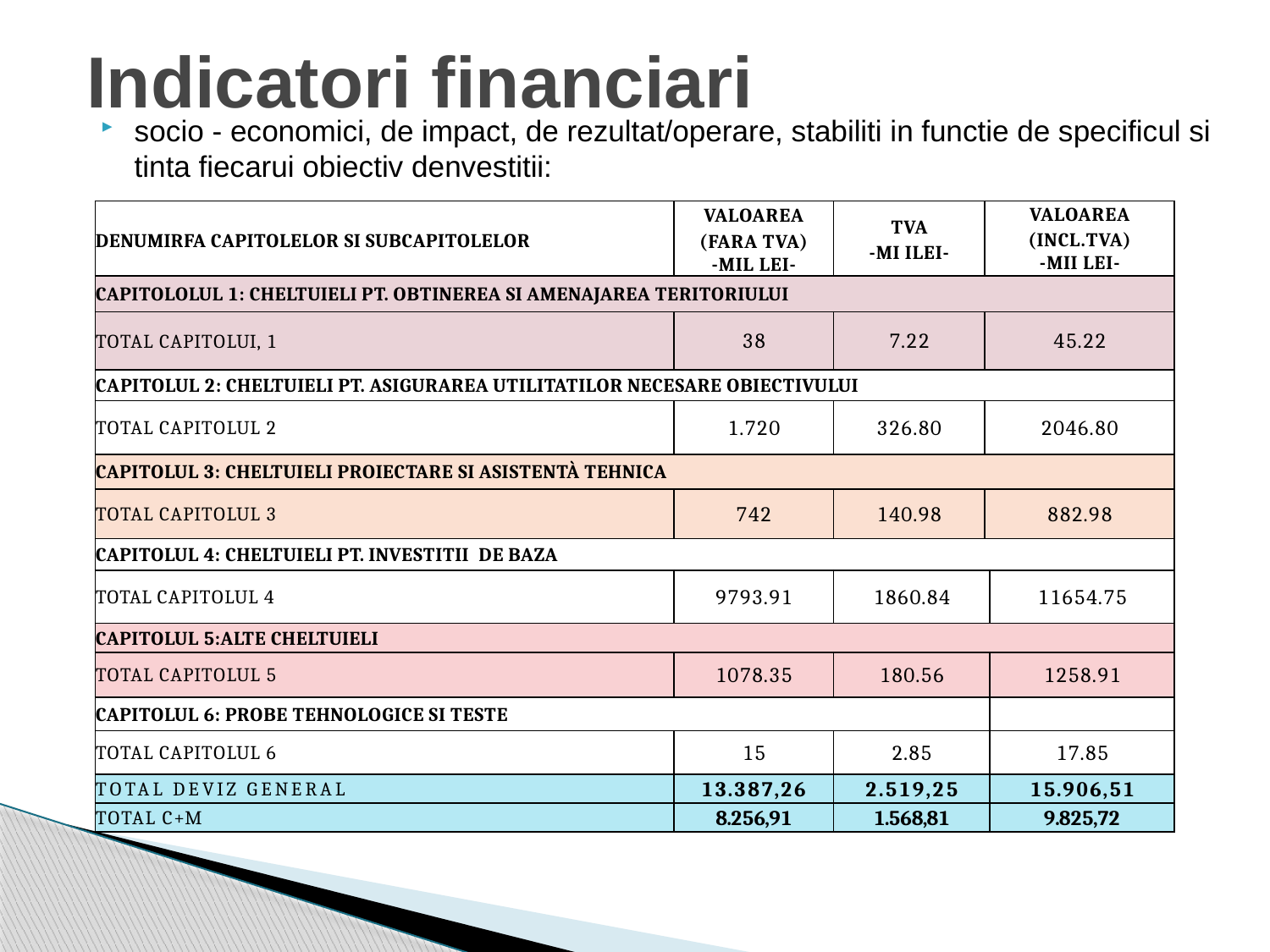

# Indicatori financiari
socio - economici, de impact, de rezultat/operare, stabiliti in functie de specificul si tinta fiecarui obiectiv denvestitii:
| DENUMIRFA CAPITOLELOR SI SUBCAPITOLELOR | VALOAREA (FARA TVA) -MIL LEI- | TVA -MI ILEI- | VALOAREA (INCL.TVA) -MII LEI- |  |
| --- | --- | --- | --- | --- |
| CAPITOLOLUL 1: CHELTUIELI PT. OBTINEREA SI AMENAJAREA TERITORIULUI |  |  |  |  |
| TOTAL CAPITOLUI, 1 | 38 | 7.22 | 45.22 |  |
| CAPITOLUL 2: CHELTUIELI PT. ASIGURAREA UTILITATILOR NECESARE OBIECTIVULUI |  |  |  |  |
| TOTAL CAPITOLUL 2 | 1.720 | 326.80 | 2046.80 |  |
| CAPITOLUL 3: CHELTUIELI PROIECTARE SI ASISTENTÀ TEHNICA |  |  |  |  |
| TOTAL CAPITOLUL 3 | 742 | 140.98 | 882.98 |  |
| CAPITOLUL 4: CHELTUIELI PT. INVESTITII DE BAZA |  |  |  |  |
| TOTAL CAPITOLUL 4 | 9793.91 | 1860.84 |  | 11654.75 |
| CAPITOLUL 5:ALTE CHELTUIELI |  |  |  |  |
| TOTAL CAPITOLUL 5 | 1078.35 | 180.56 |  | 1258.91 |
| CAPITOLUL 6: PROBE TEHNOLOGICE SI TESTE |  |  |  |  |
| TOTAL CAPITOLUL 6 | 15 | 2.85 |  | 17.85 |
| TOTAL DEVIZ GENERAL | 13.387,26 | 2.519,25 |  | 15.906,51 |
| TOTAL C+M | 8.256,91 | 1.568,81 |  | 9.825,72 |